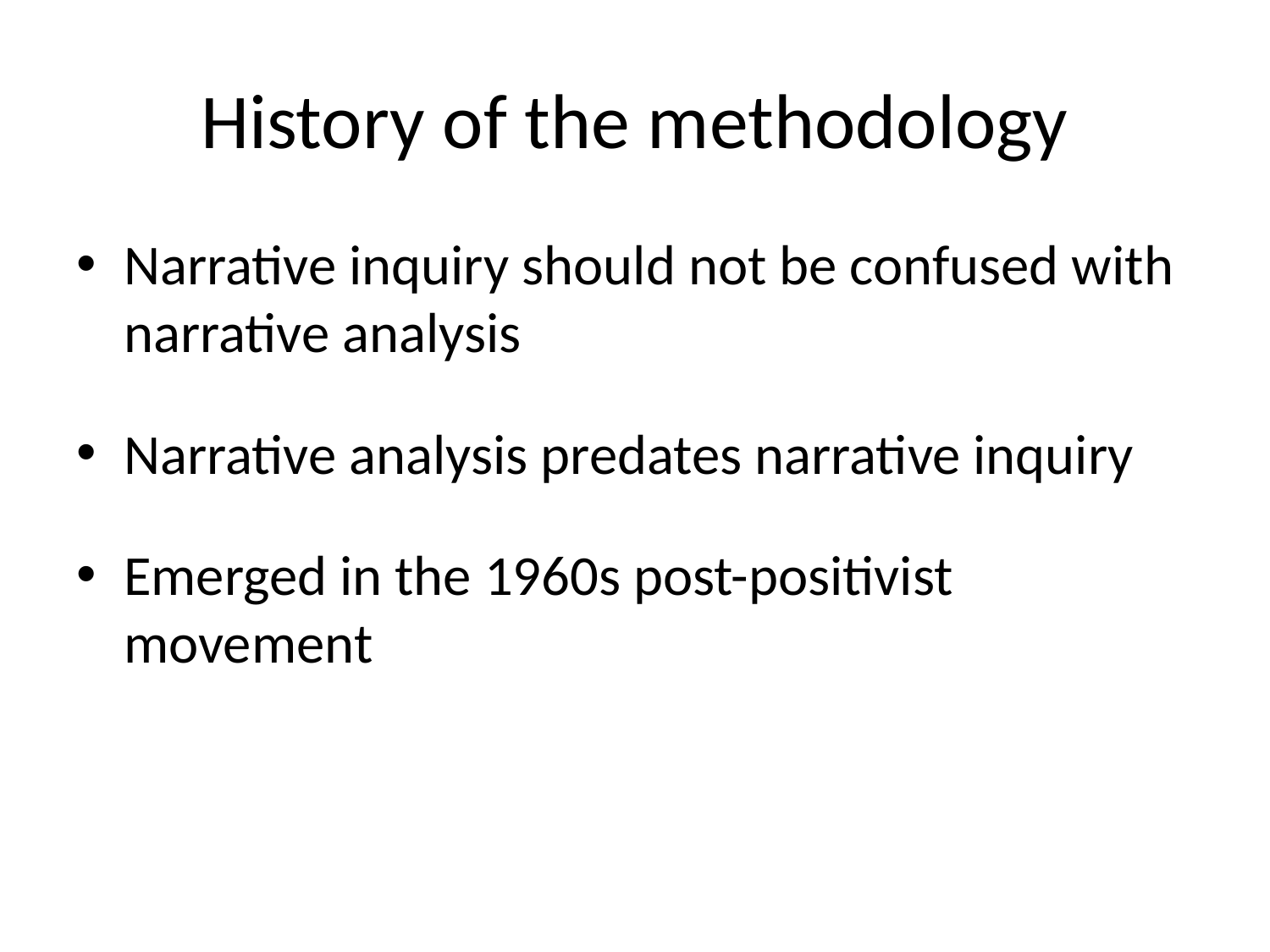

# History of the methodology
Narrative inquiry should not be confused with narrative analysis
Narrative analysis predates narrative inquiry
Emerged in the 1960s post-positivist movement